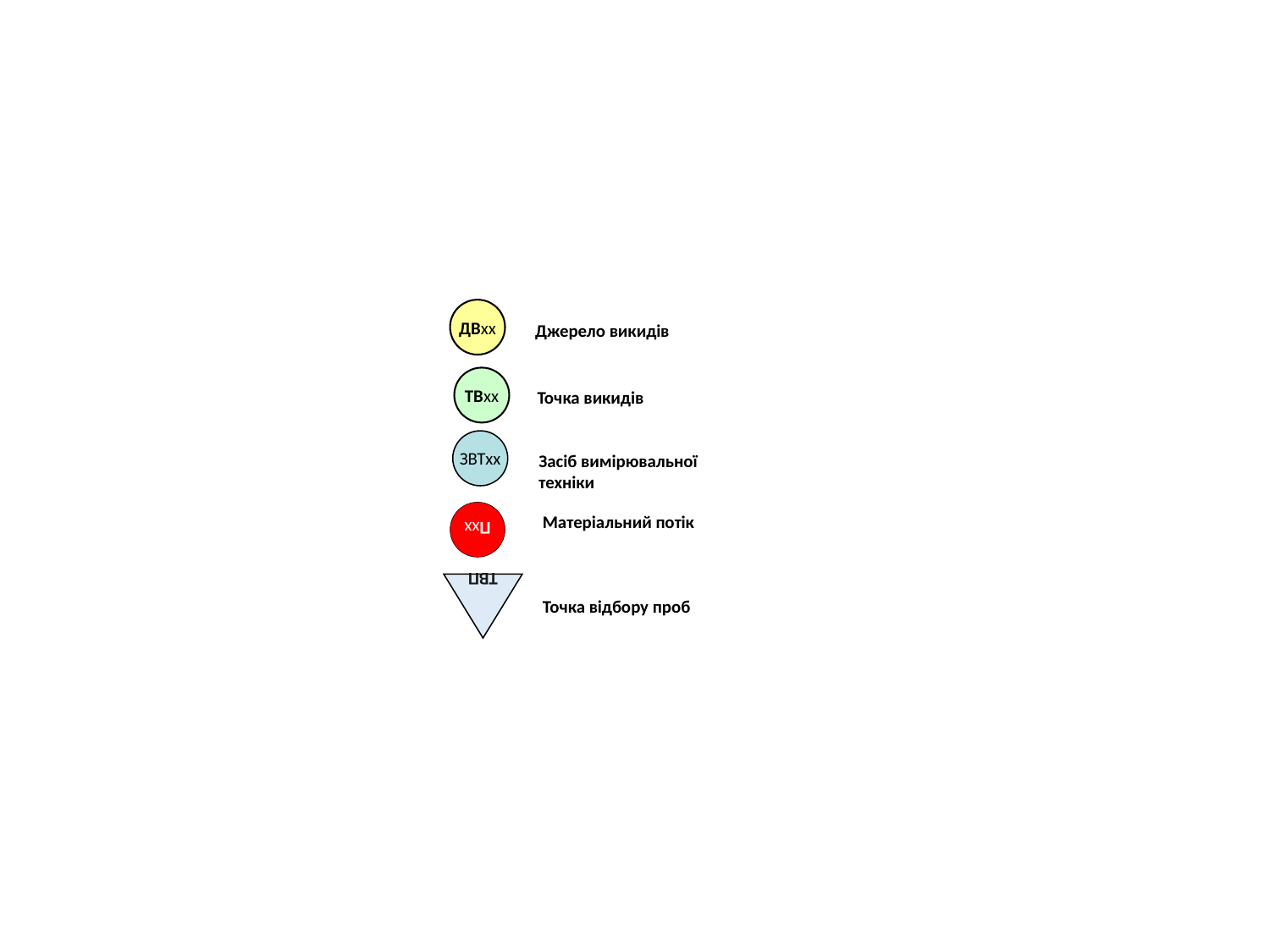

ДВxx
Джерело викидів
ТВxx
Точка викидів
ЗВТxx
Засіб вимірювальної
техніки
Пxx
Матеріальний потік

ТВП
Точка відбору проб